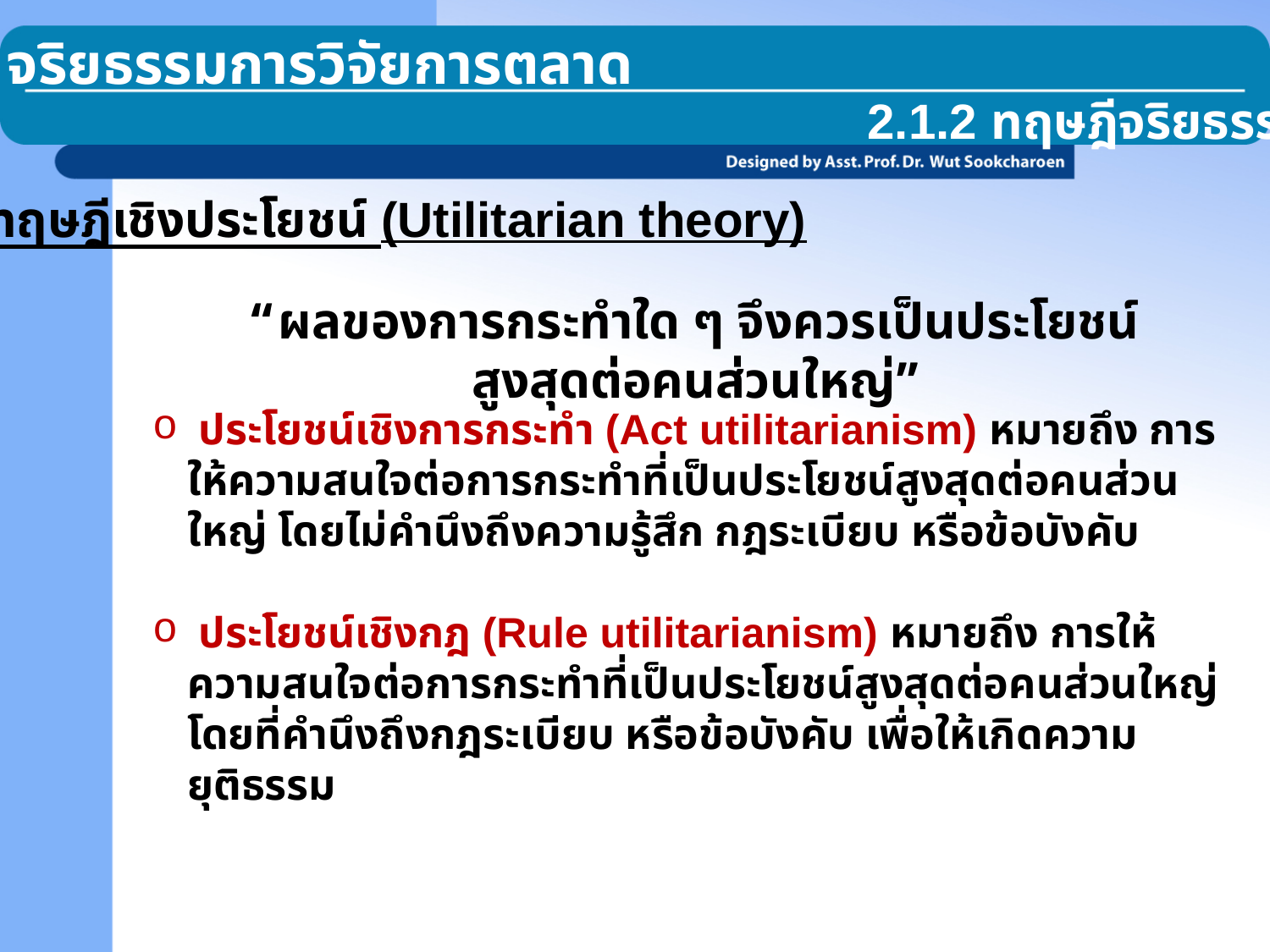

2.1 จริยธรรมการวิจัยการตลาด
2.1.2 ทฤษฎีจริยธรรม
ทฤษฎีเชิงประโยชน์ (Utilitarian theory)
“ผลของการกระทำใด ๆ จึงควรเป็นประโยชน์สูงสุดต่อคนส่วนใหญ่”
 ประโยชน์เชิงการกระทำ (Act utilitarianism) หมายถึง การให้ความสนใจต่อการกระทำที่เป็นประโยชน์สูงสุดต่อคนส่วนใหญ่ โดยไม่คำนึงถึงความรู้สึก กฎระเบียบ หรือข้อบังคับ

 ประโยชน์เชิงกฎ (Rule utilitarianism) หมายถึง การให้ความสนใจต่อการกระทำที่เป็นประโยชน์สูงสุดต่อคนส่วนใหญ่ โดยที่คำนึงถึงกฎระเบียบ หรือข้อบังคับ เพื่อให้เกิดความยุติธรรม